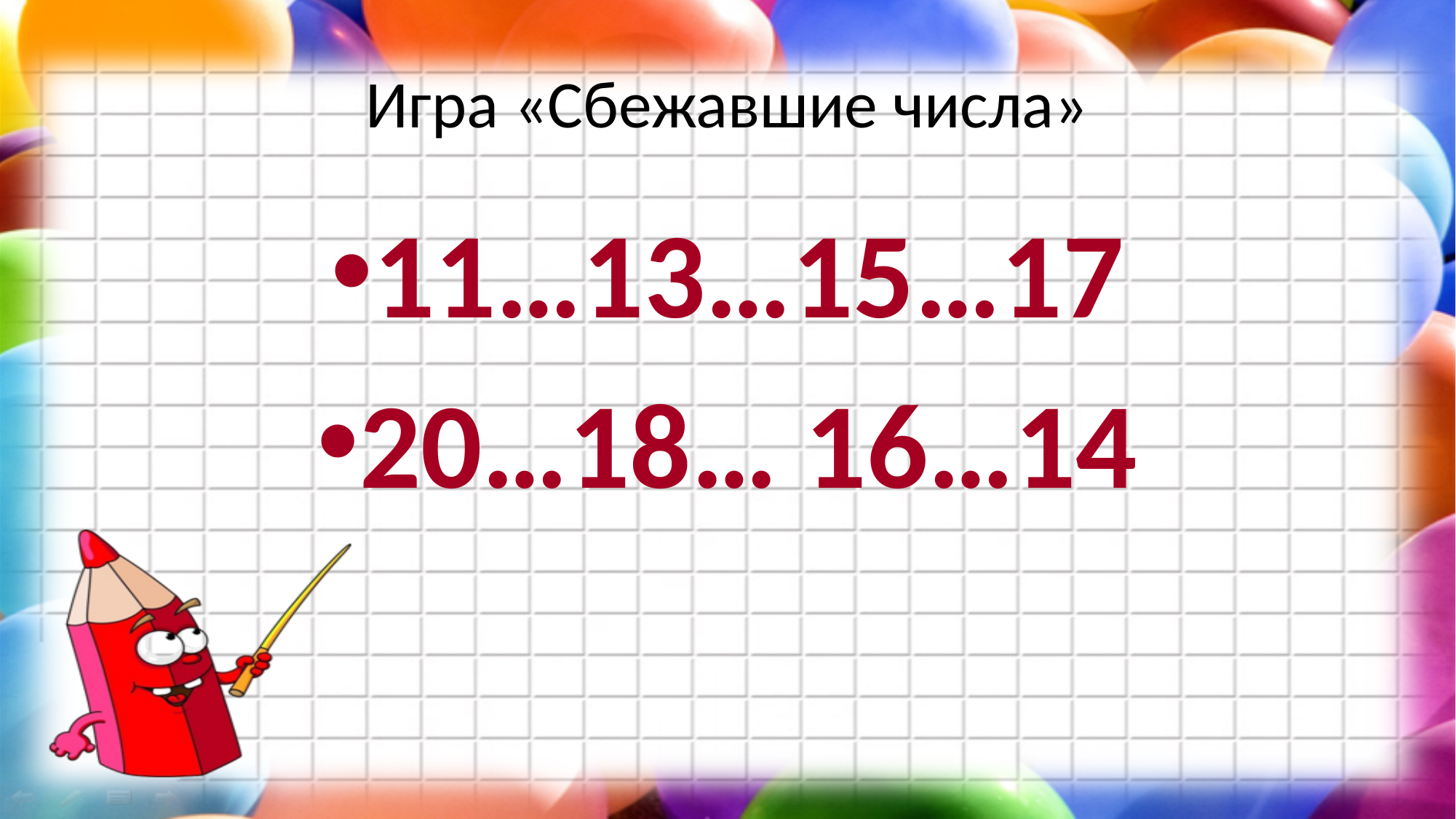

# Игра «Сбежавшие числа»
11…13…15…17
20…18… 16…14